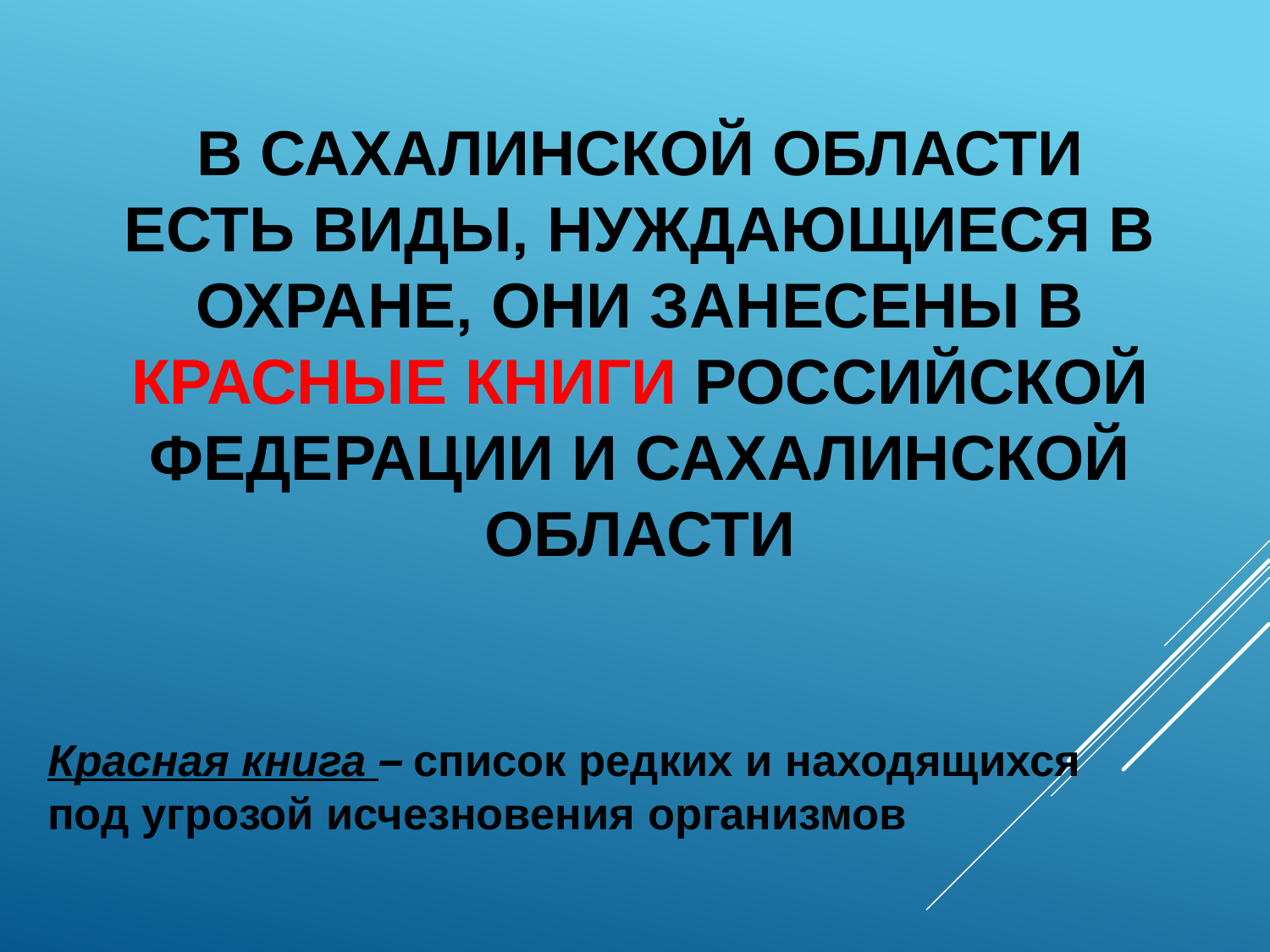

В Сахалинской области есть виды, нуждающиеся в охране, они занесены в Красные книги Российской Федерации и Сахалинской области
Красная книга – список редких и находящихся под угрозой исчезновения организмов